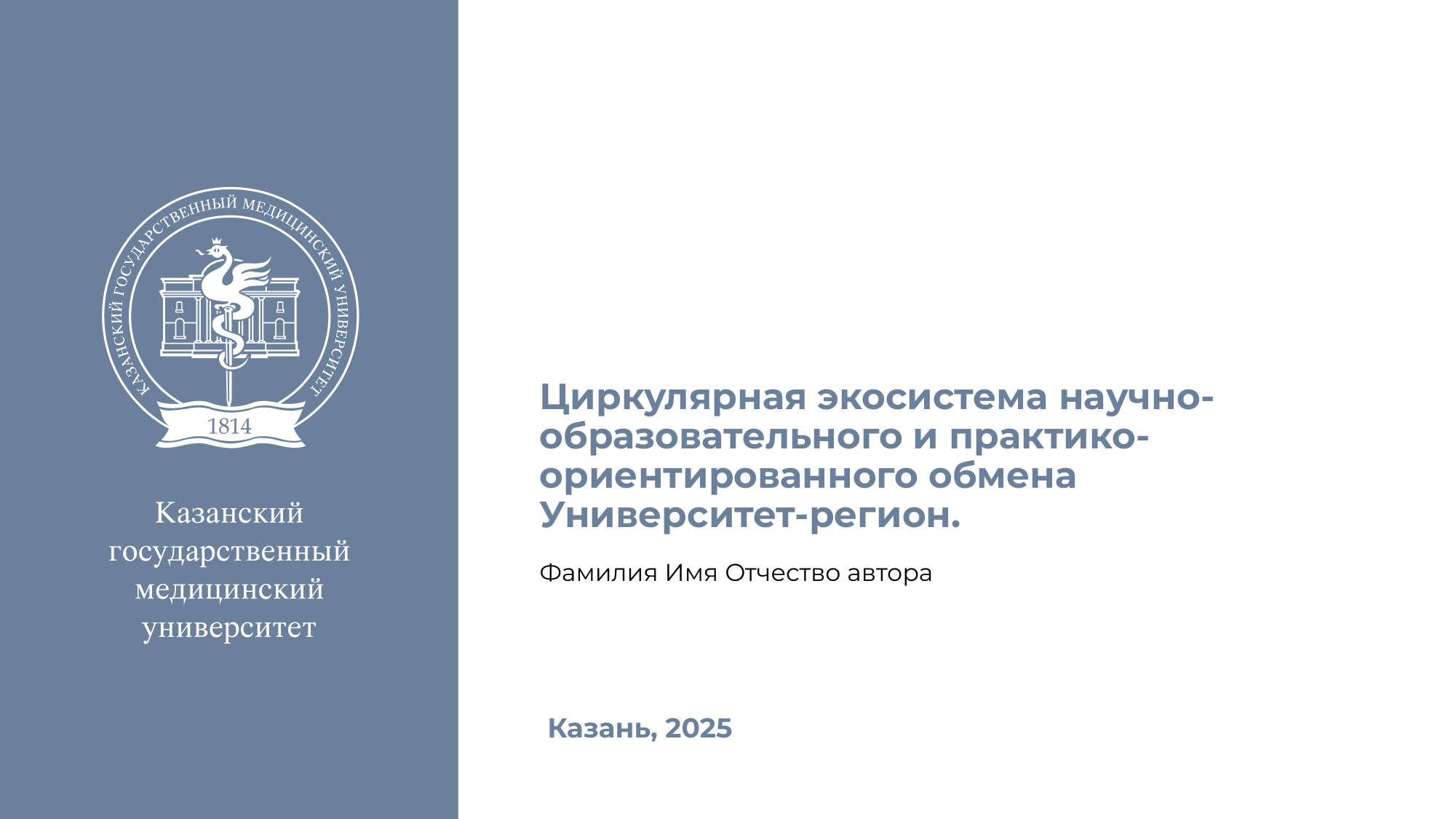

Циркулярная экосистема научно-образовательного и практико-ориентированного обмена Университет-регион.
Фамилия Имя Отчество автора
Казань, 2025